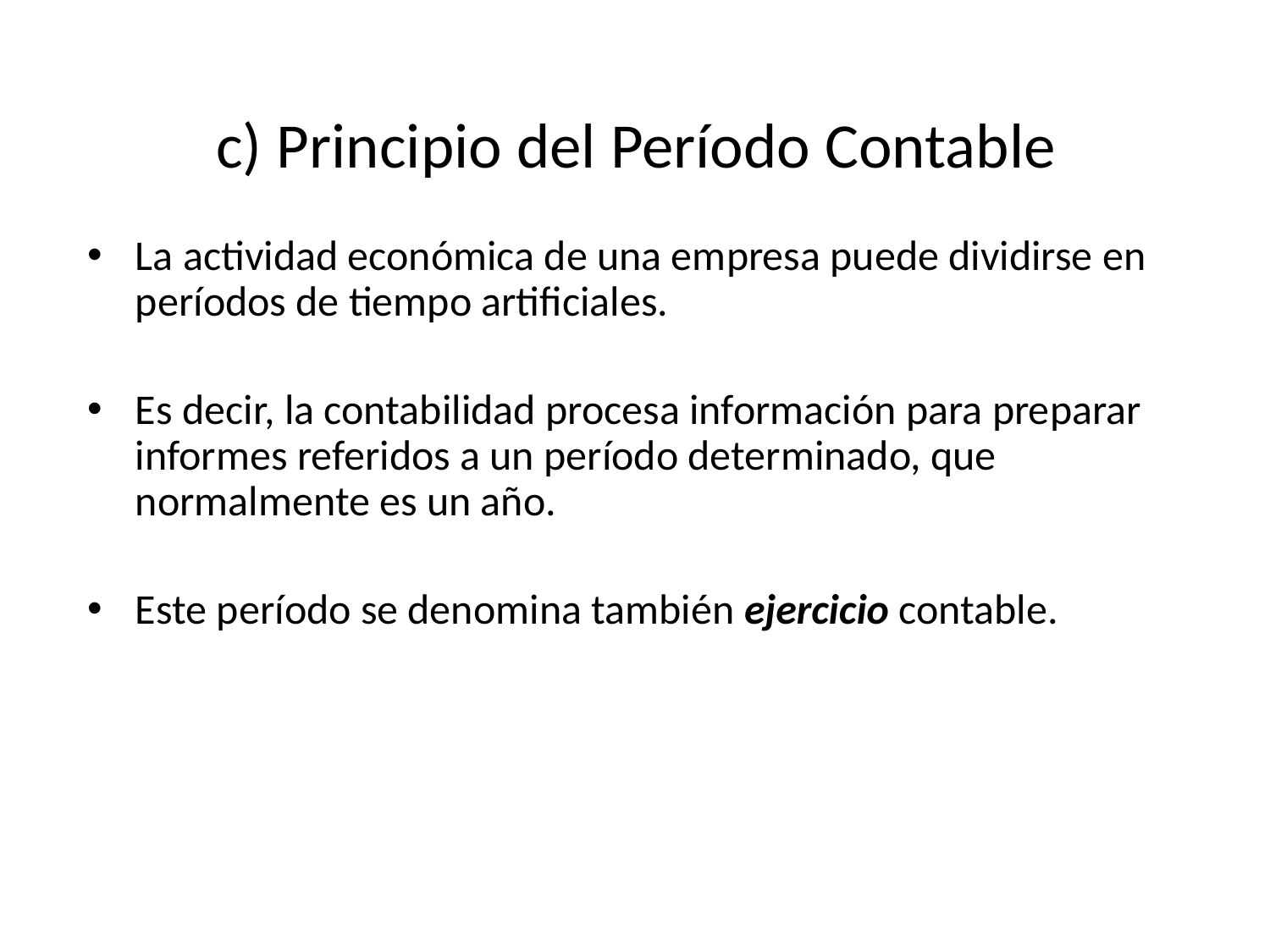

# c) Principio del Período Contable
La actividad económica de una empresa puede dividirse en períodos de tiempo artificiales.

Es decir, la contabilidad procesa información para preparar informes referidos a un período determinado, que normalmente es un año.

Este período se denomina también ejercicio contable.